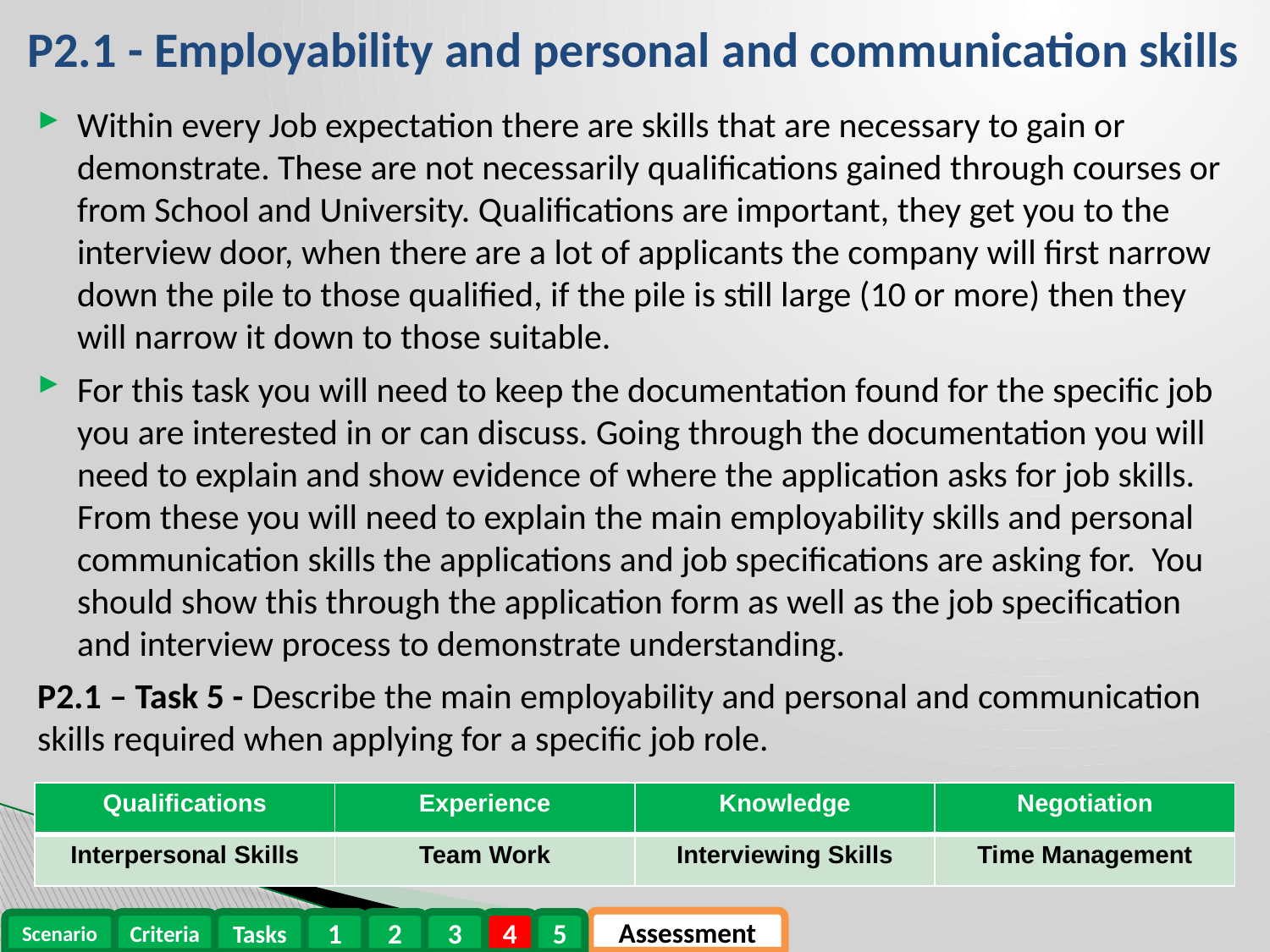

# P2.1 - Employability and personal and communication skills
Within every Job expectation there are skills that are necessary to gain or demonstrate. These are not necessarily qualifications gained through courses or from School and University. Qualifications are important, they get you to the interview door, when there are a lot of applicants the company will first narrow down the pile to those qualified, if the pile is still large (10 or more) then they will narrow it down to those suitable.
For this task you will need to keep the documentation found for the specific job you are interested in or can discuss. Going through the documentation you will need to explain and show evidence of where the application asks for job skills. From these you will need to explain the main employability skills and personal communication skills the applications and job specifications are asking for.  You should show this through the application form as well as the job specification and interview process to demonstrate understanding.
P2.1 – Task 5 - Describe the main employability and personal and communication skills required when applying for a specific job role.
| Qualifications | Experience | Knowledge | Negotiation |
| --- | --- | --- | --- |
| Interpersonal Skills | Team Work | Interviewing Skills | Time Management |